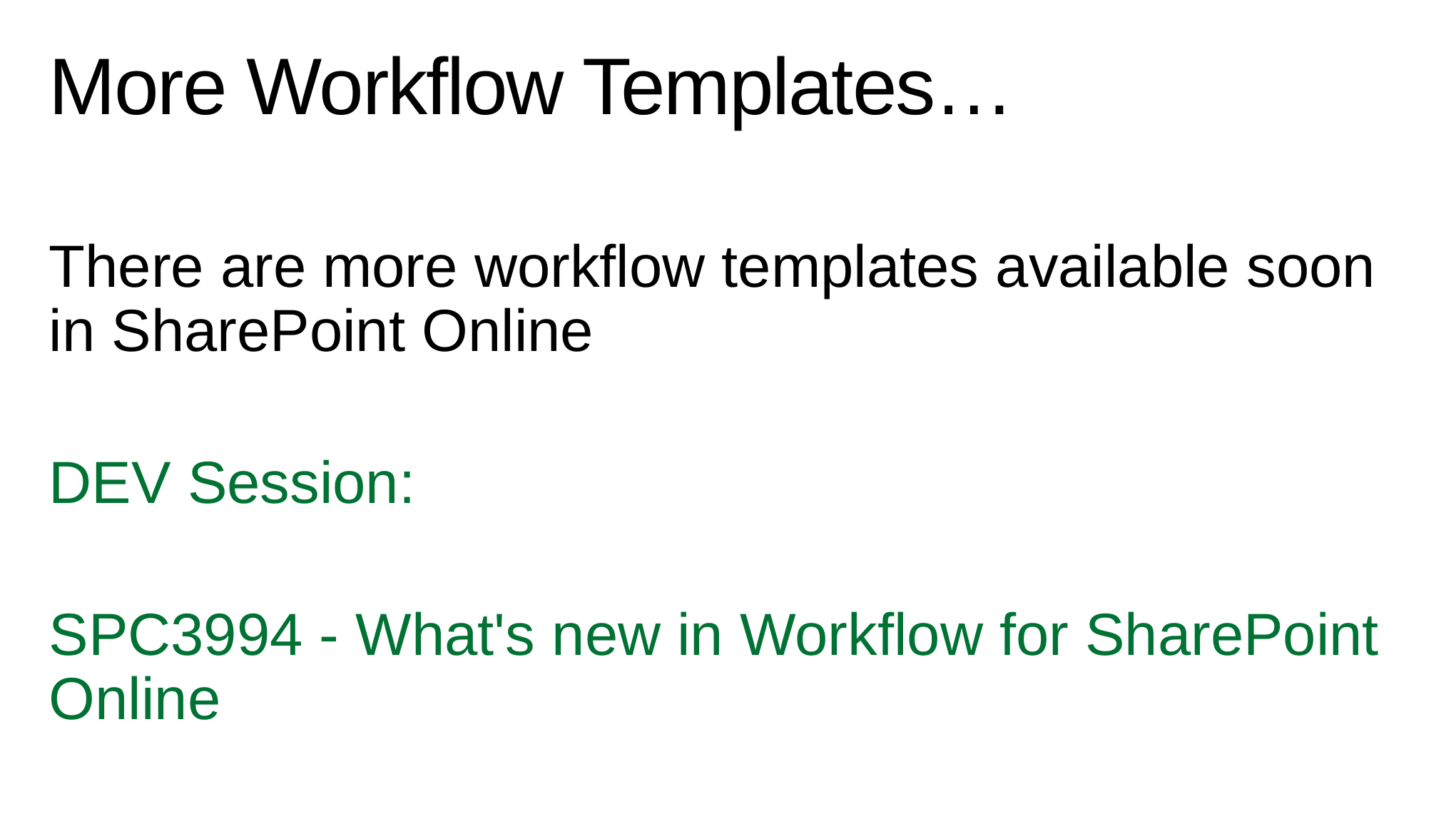

# More Workflow Templates…

There are more workflow templates available soon in SharePoint Online

DEV Session:

SPC3994 - What's new in Workflow for SharePoint Online